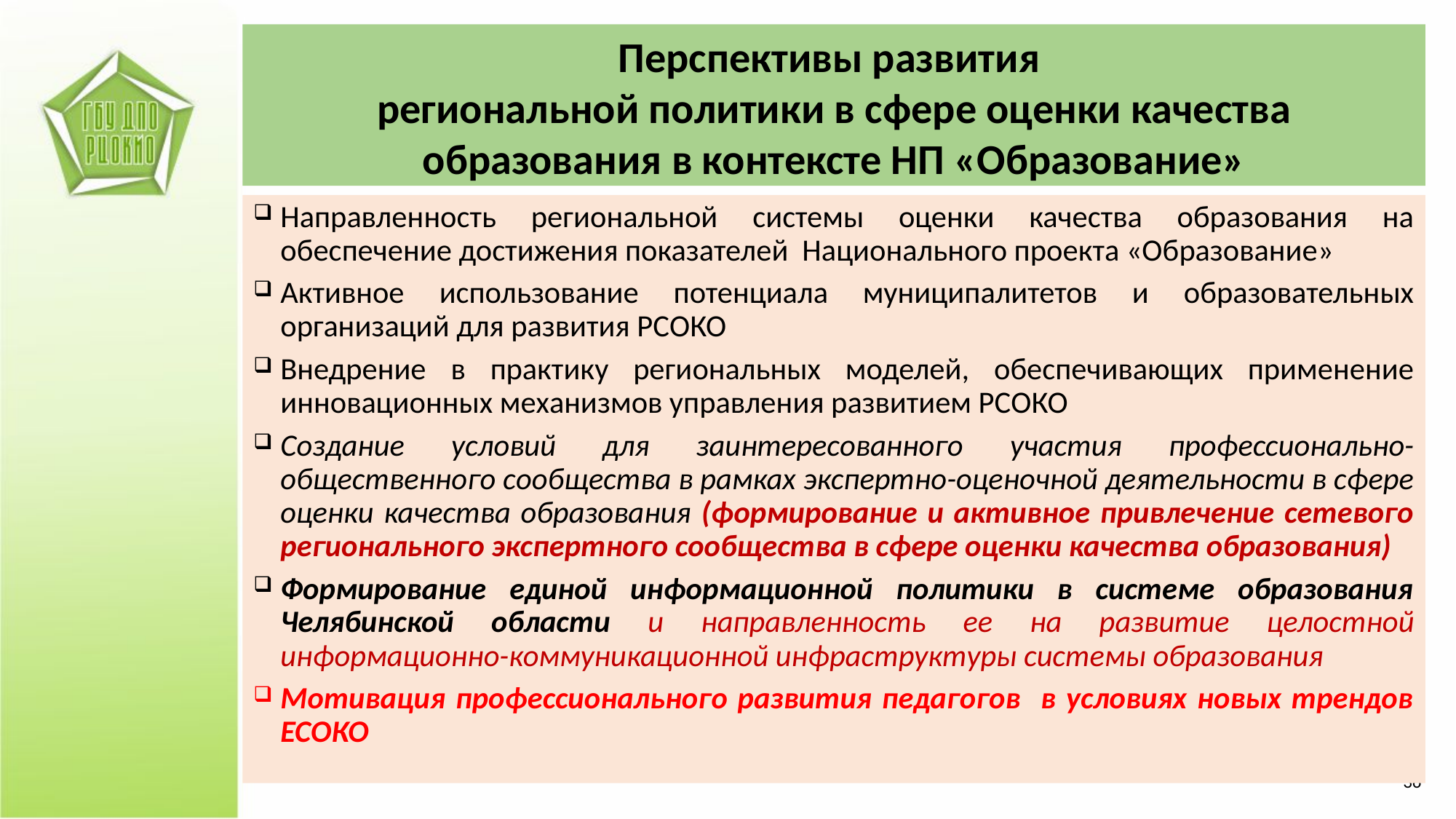

Перспективы развития
региональной политики в сфере оценки качества образования в контексте НП «Образование»
Направленность региональной системы оценки качества образования на обеспечение достижения показателей  Национального проекта «Образование»
Активное использование потенциала муниципалитетов и образовательных организаций для развития РСОКО
Внедрение в практику региональных моделей, обеспечивающих применение инновационных механизмов управления развитием РСОКО
Создание условий для заинтересованного участия профессионально-общественного сообщества в рамках экспертно-оценочной деятельности в сфере оценки качества образования (формирование и активное привлечение сетевого регионального экспертного сообщества в сфере оценки качества образования)
Формирование единой информационной политики в системе образования Челябинской области и направленность ее на развитие целостной информационно-коммуникационной инфраструктуры системы образования
Мотивация профессионального развития педагогов  в условиях новых трендов ЕСОКО

36